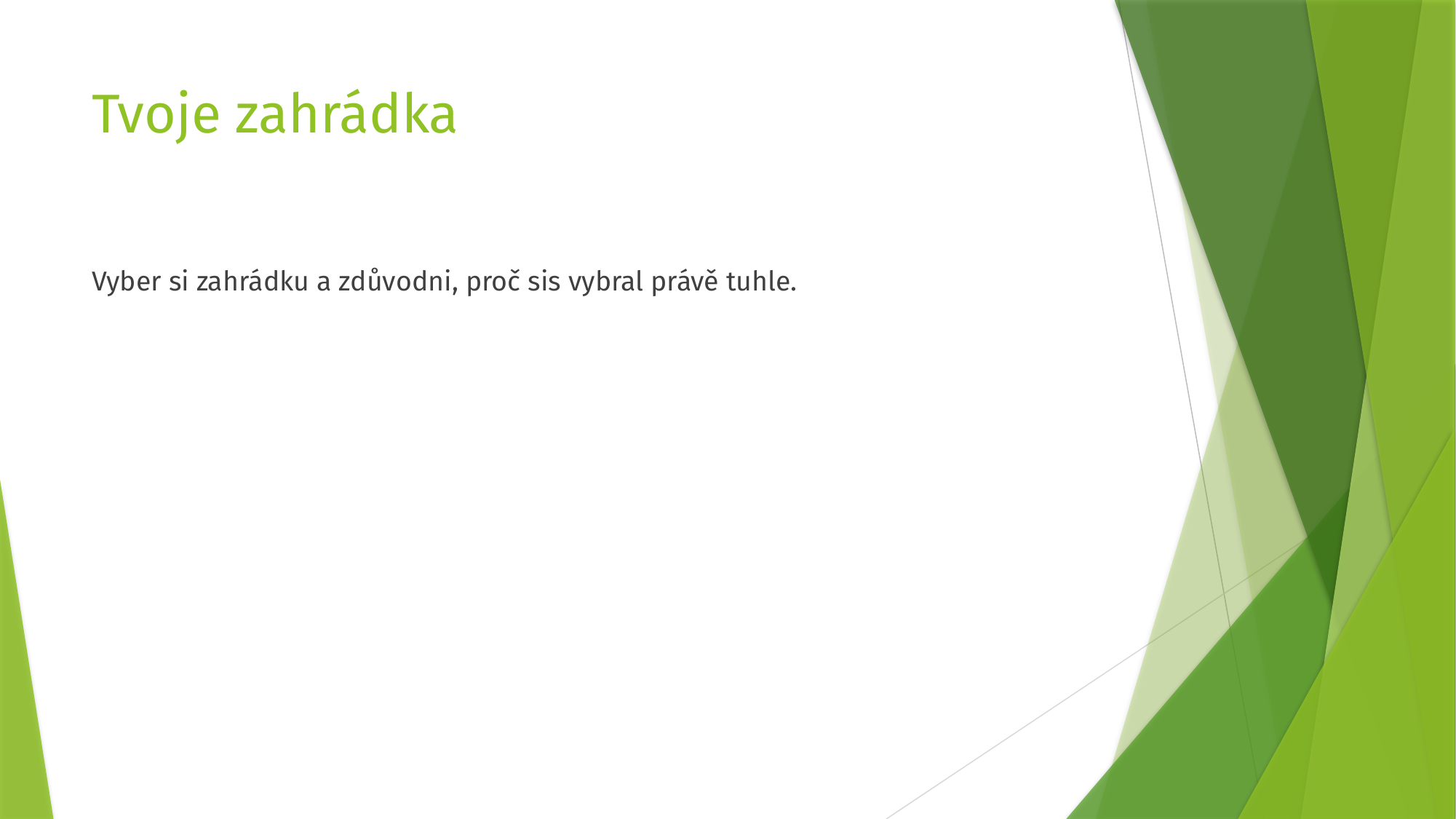

# Tvoje zahrádka
Vyber si zahrádku a zdůvodni, proč sis vybral právě tuhle.